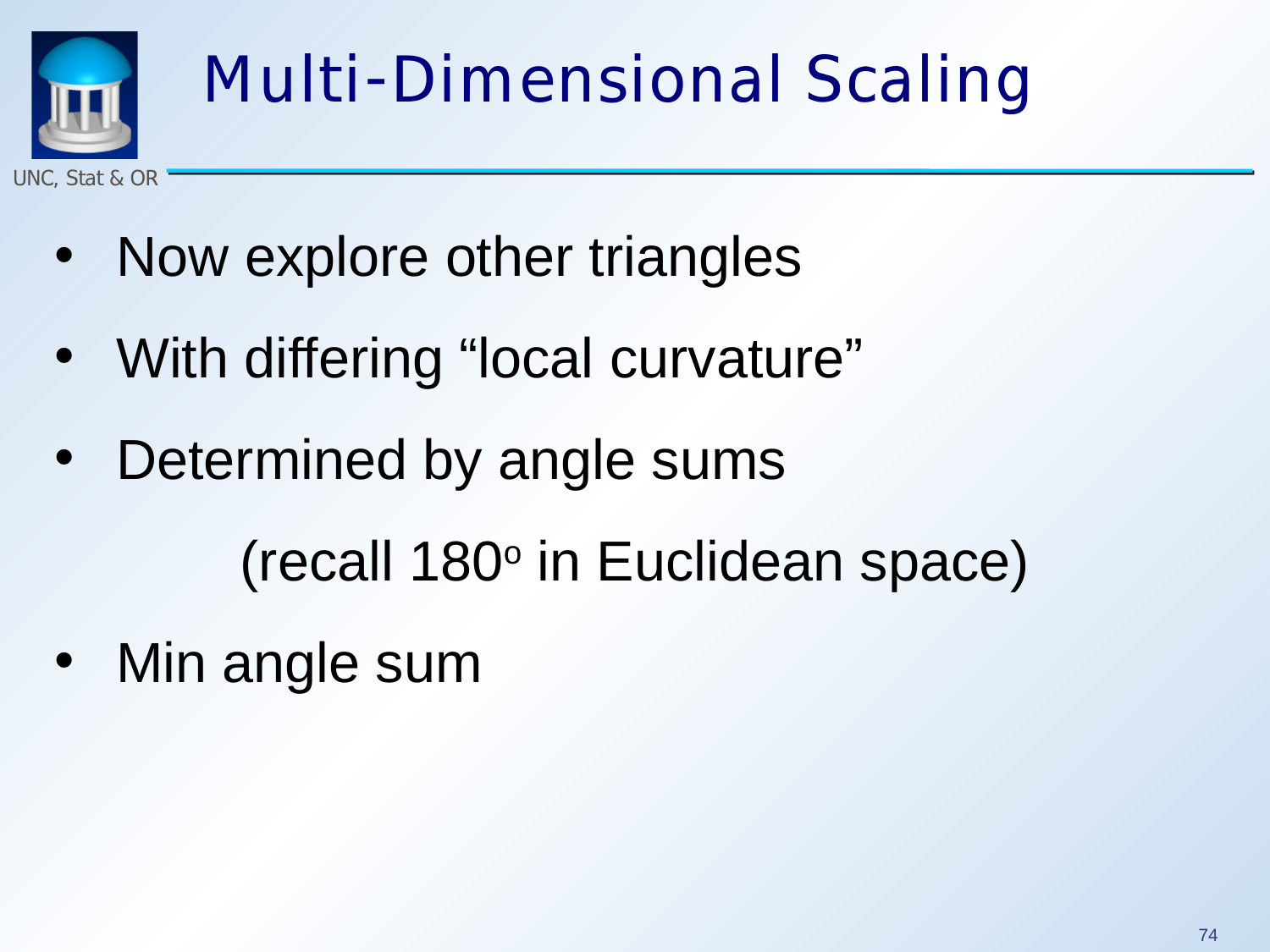

# Multi-Dimensional Scaling
  Now explore other triangles
  With differing “local curvature”
  Determined by angle sums
(recall 180o in Euclidean space)
  Min angle sum